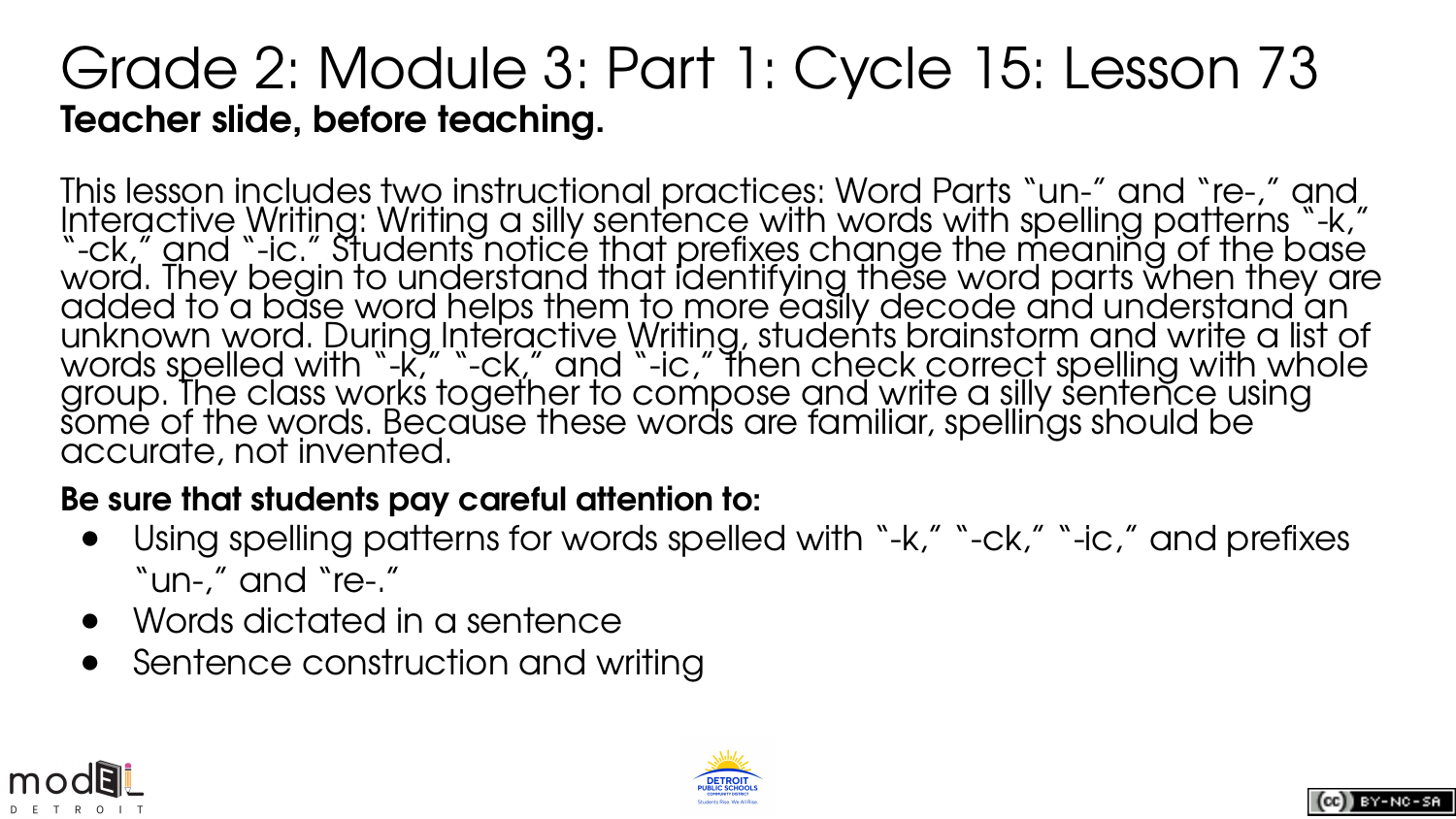

# Grade 2: Module 3: Part 1: Cycle 15: Lesson 73
Teacher slide, before teaching.
This lesson includes two instructional practices: Word Parts “un-” and “re-,” and Interactive Writing: Writing a silly sentence with words with spelling patterns “-k,” “-ck,” and “-ic.” Students notice that prefixes change the meaning of the base word. They begin to understand that identifying these word parts when they are added to a base word helps them to more easily decode and understand an unknown word. During Interactive Writing, students brainstorm and write a list of words spelled with “-k,” “-ck,” and “-ic,” then check correct spelling with whole group. The class works together to compose and write a silly sentence using some of the words. Because these words are familiar, spellings should be accurate, not invented.
Be sure that students pay careful attention to:
Using spelling patterns for words spelled with “-k,” “-ck,” “-ic,” and prefixes “un-,” and “re-.”
Words dictated in a sentence
Sentence construction and writing